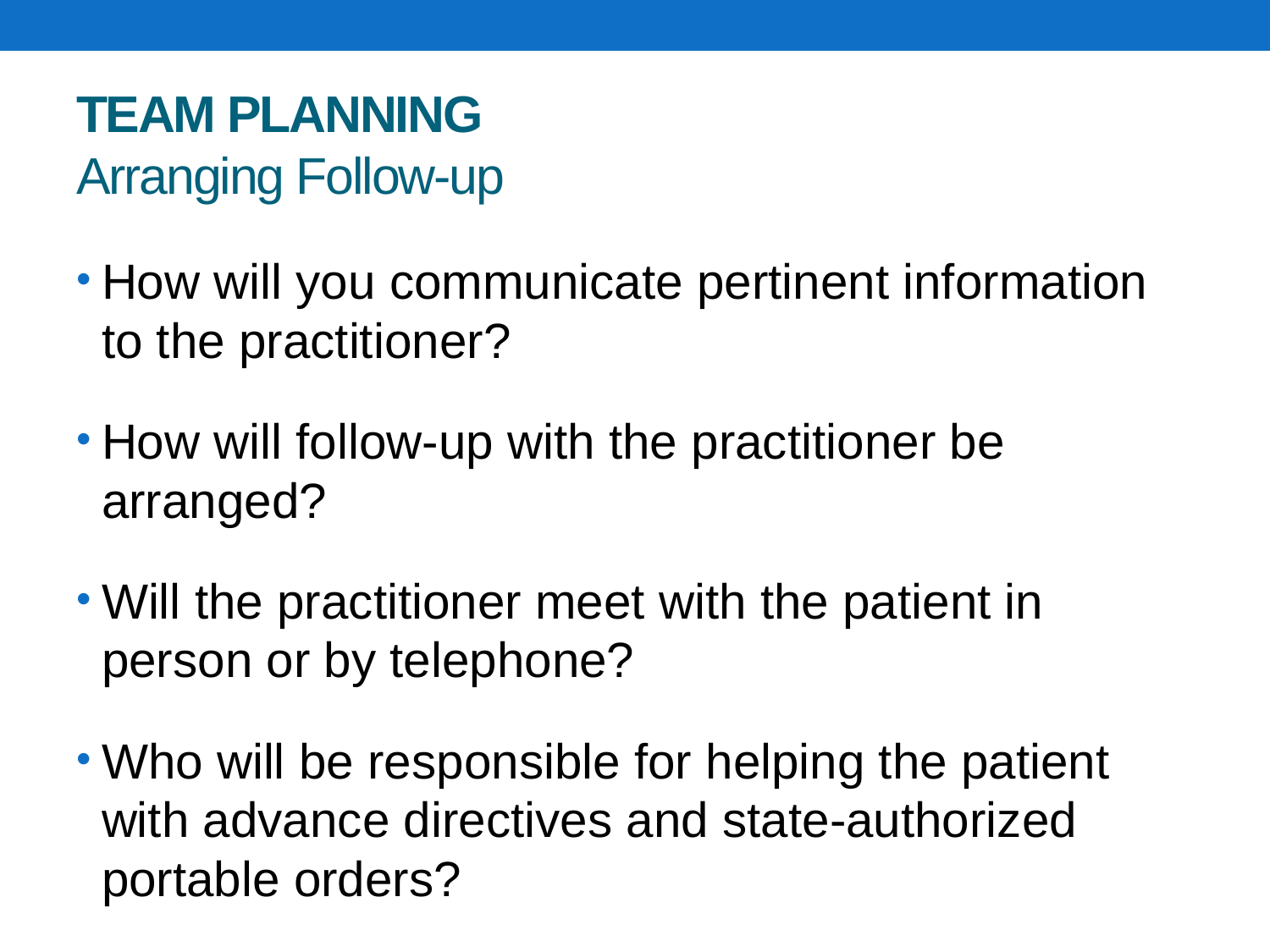

# TEAM PLANNING Arranging Follow-up
How will you communicate pertinent information to the practitioner?
How will follow-up with the practitioner be arranged?
Will the practitioner meet with the patient in person or by telephone?
Who will be responsible for helping the patient with advance directives and state-authorized portable orders?